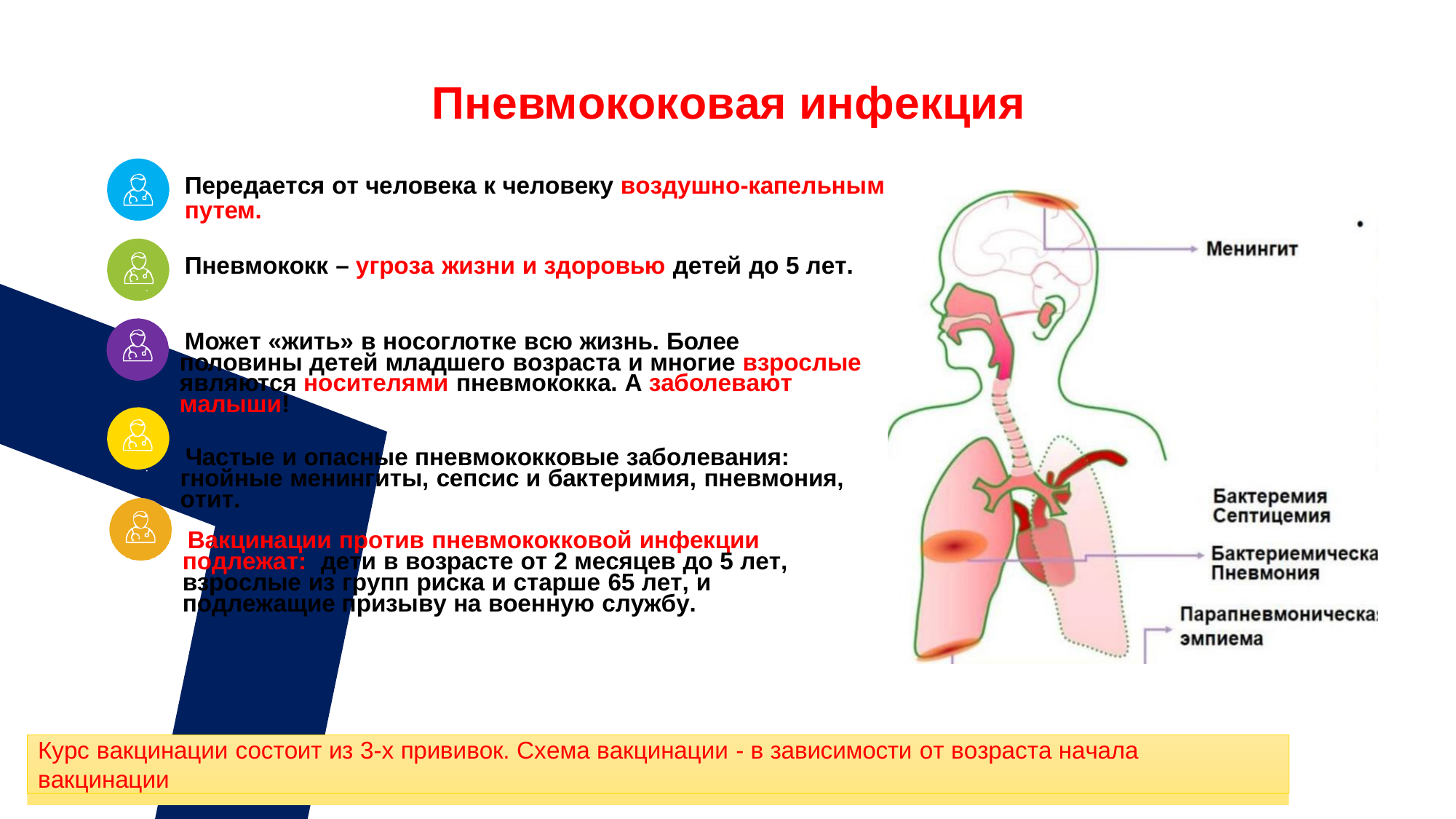

# Пневмококовая инфекция

Передается от человека к человеку воздушно-капельным
путем.

Пневмококк – угроза жизни и здоровью детей до 5 лет.

Может «жить» в носоглотке всю жизнь. Более половины детей младшего возраста и многие взрослые являются носителями пневмококка. А заболевают малыши!

Частые и опасные пневмококковые заболевания: гнойные менингиты, сепсис и бактеримия, пневмония, отит.
Вакцинации против пневмококковой инфекции подлежат:  дети в возрасте от 2 месяцев до 5 лет, взрослые из групп риска и старше 65 лет, и подлежащие призыву на военную службу.

Курс вакцинации состоит из 3-х прививок. Схема вакцинации - в зависимости от возраста начала вакцинации